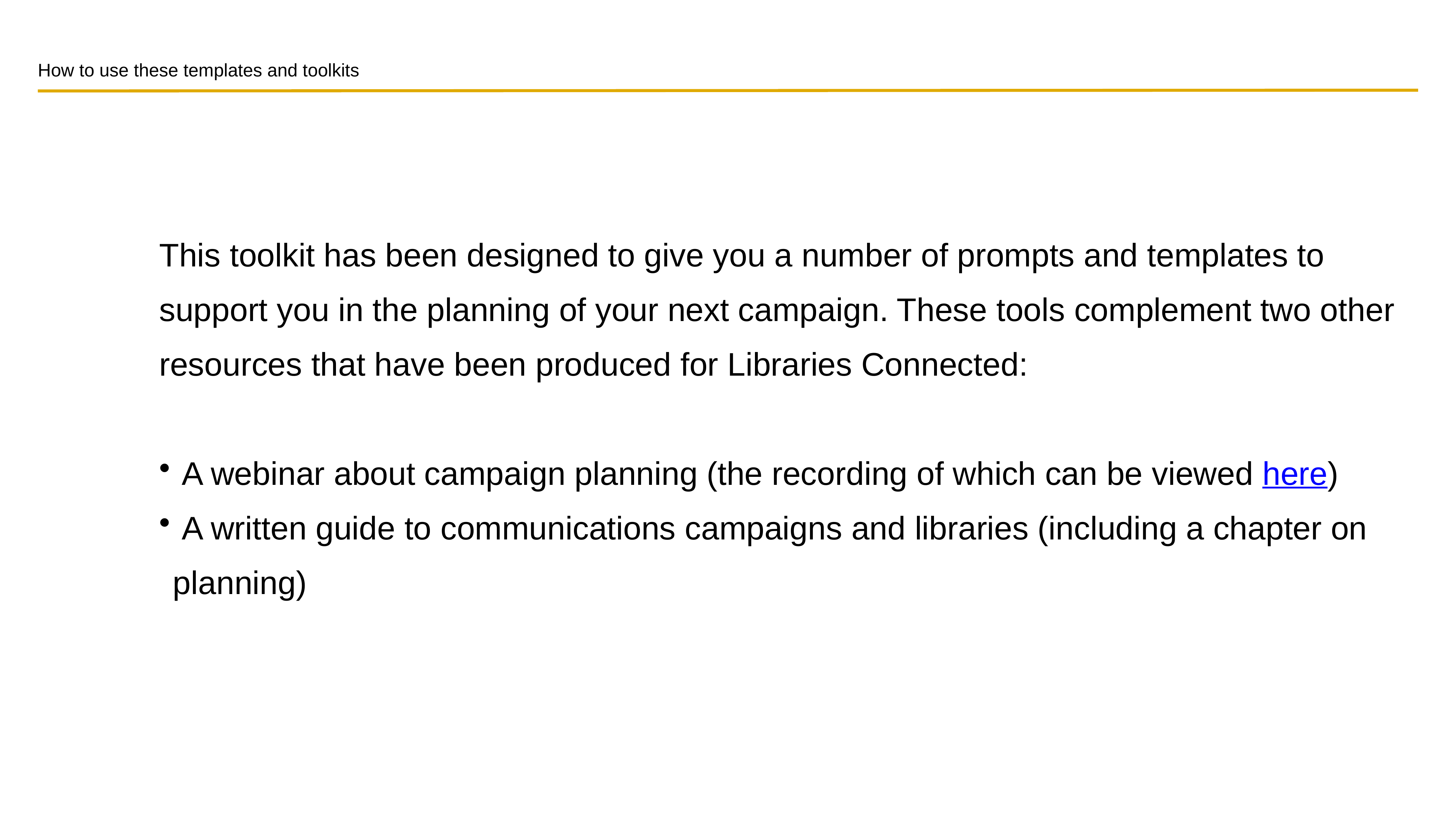

How to use these templates and toolkits
This toolkit has been designed to give you a number of prompts and templates to support you in the planning of your next campaign. These tools complement two other resources that have been produced for Libraries Connected:

 A webinar about campaign planning (the recording of which can be viewed here)
 A written guide to communications campaigns and libraries (including a chapter on planning)